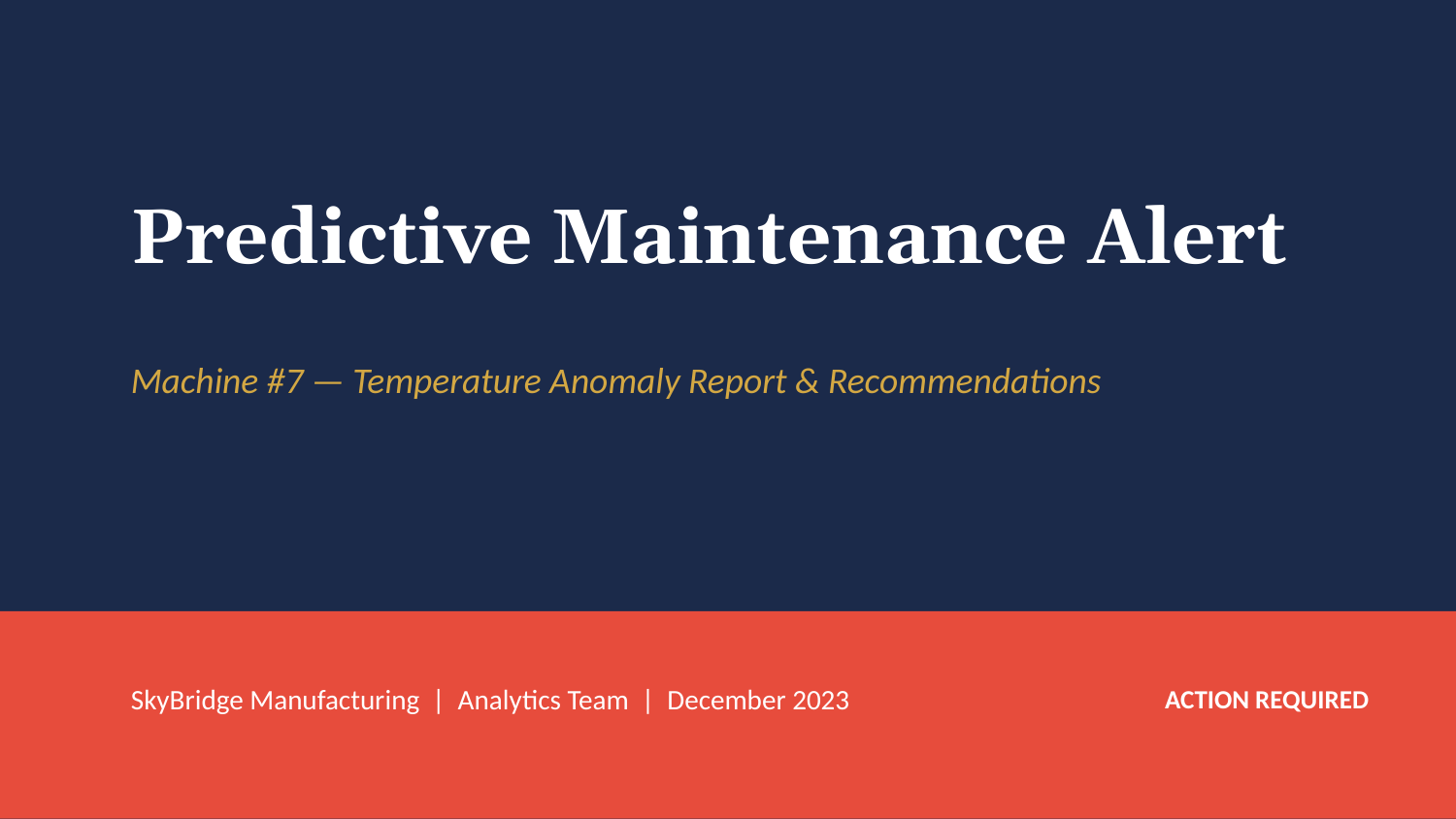

Predictive Maintenance Alert
Machine #7 — Temperature Anomaly Report & Recommendations

SkyBridge Manufacturing  |  Analytics Team  |  December 2023
ACTION REQUIRED